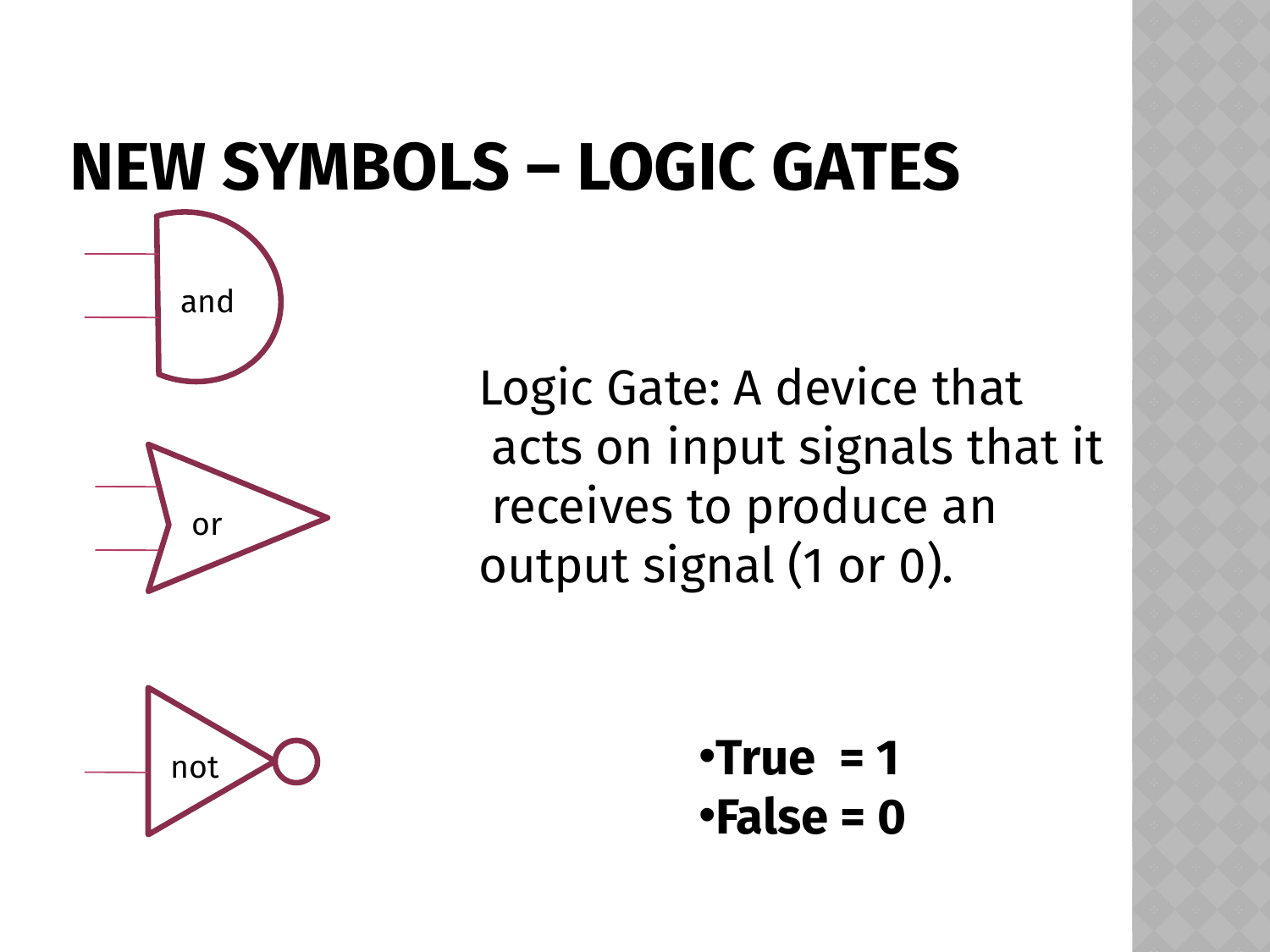

# New symbols – Logic Gates

and
Logic Gate: A device that
 acts on input signals that it
 receives to produce an
output signal (1 or 0).

or

not
True  = 1
False = 0